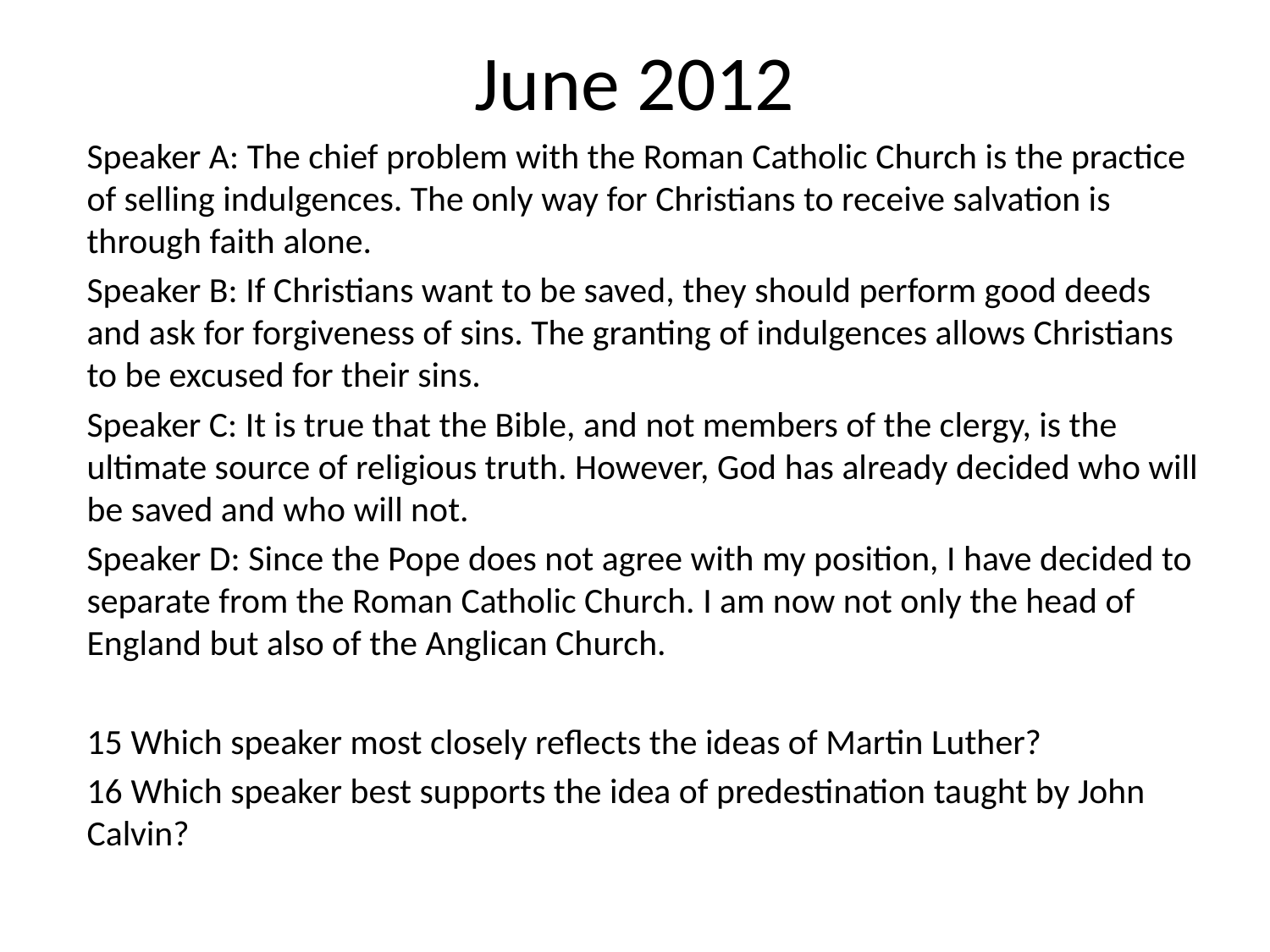

# June 2012
Speaker A: The chief problem with the Roman Catholic Church is the practice of selling indulgences. The only way for Christians to receive salvation is through faith alone.
Speaker B: If Christians want to be saved, they should perform good deeds and ask for forgiveness of sins. The granting of indulgences allows Christians to be excused for their sins.
Speaker C: It is true that the Bible, and not members of the clergy, is the ultimate source of religious truth. However, God has already decided who will be saved and who will not.
Speaker D: Since the Pope does not agree with my position, I have decided to separate from the Roman Catholic Church. I am now not only the head of England but also of the Anglican Church.

15 Which speaker most closely reflects the ideas of Martin Luther?
16 Which speaker best supports the idea of predestination taught by John Calvin?